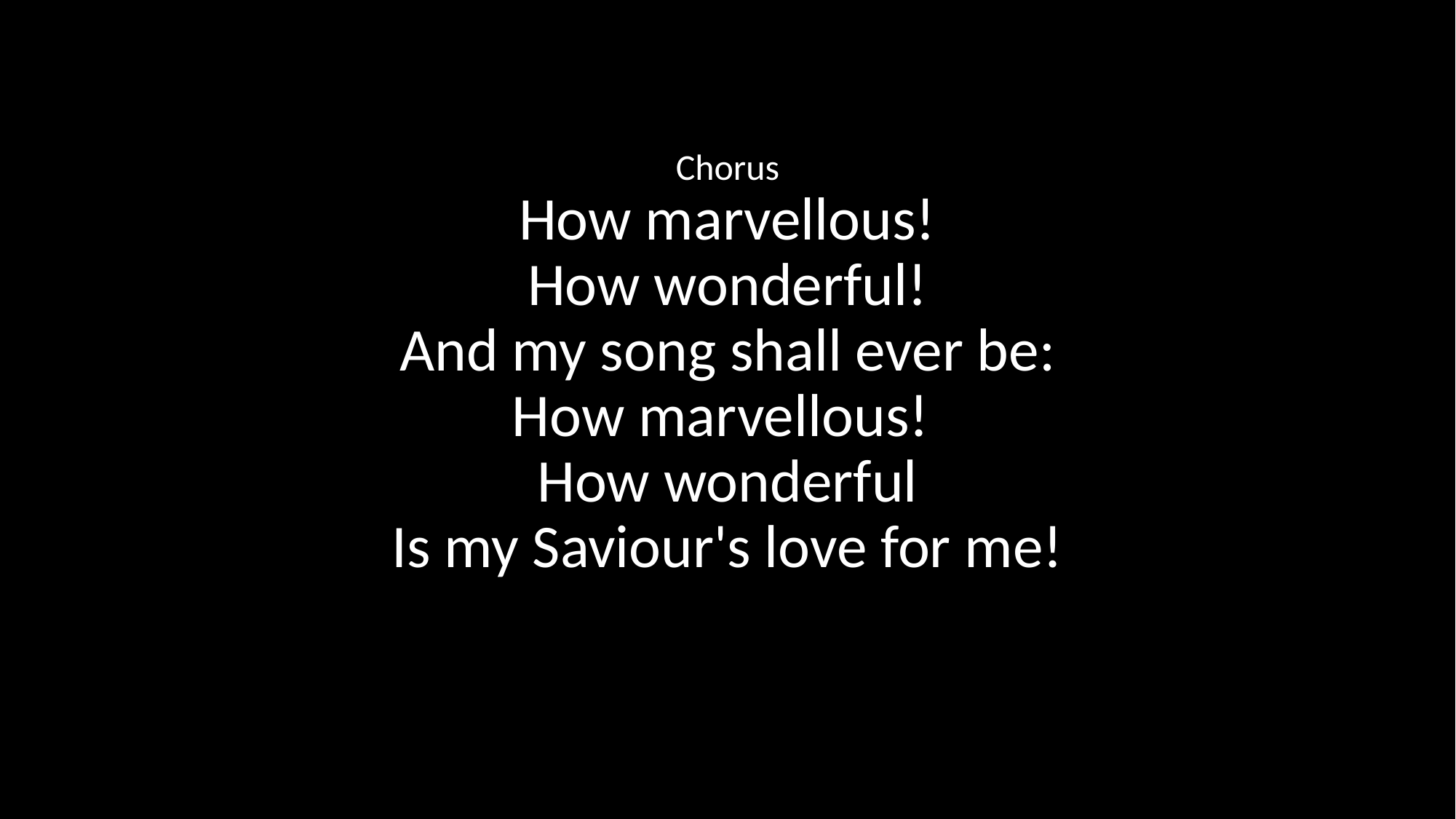

Chorus
How marvellous!
How wonderful!
And my song shall ever be:
How marvellous!
How wonderful
Is my Saviour's love for me!